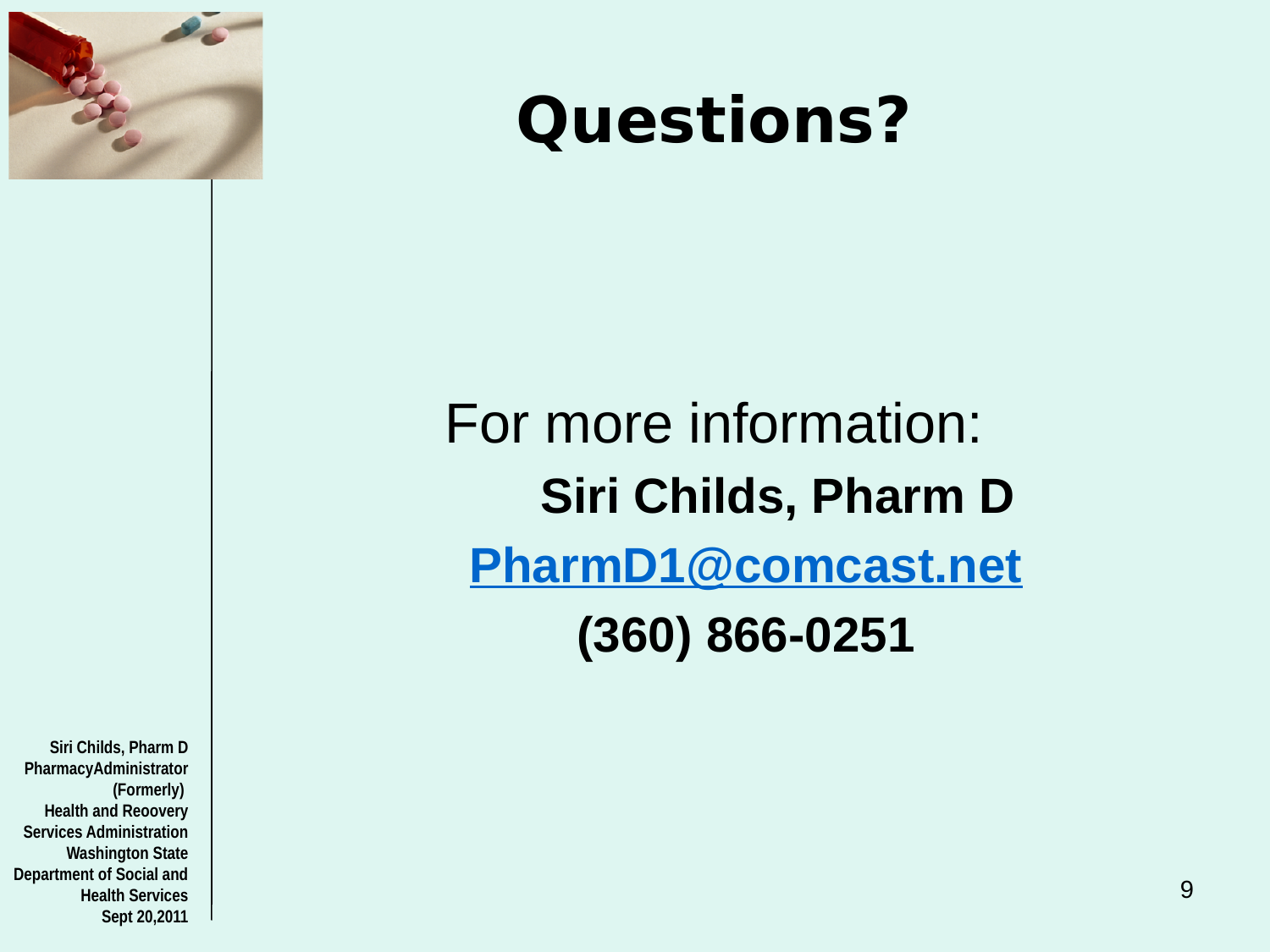

# Questions?

For more information:
Siri Childs, Pharm D
PharmD1@comcast.net
(360) 866-0251

Siri Childs, Pharm D
PharmacyAdministrator (Formerly)
Health and Reoovery Services Administration
Washington State Department of Social and Health Services
Sept 20,2011
9